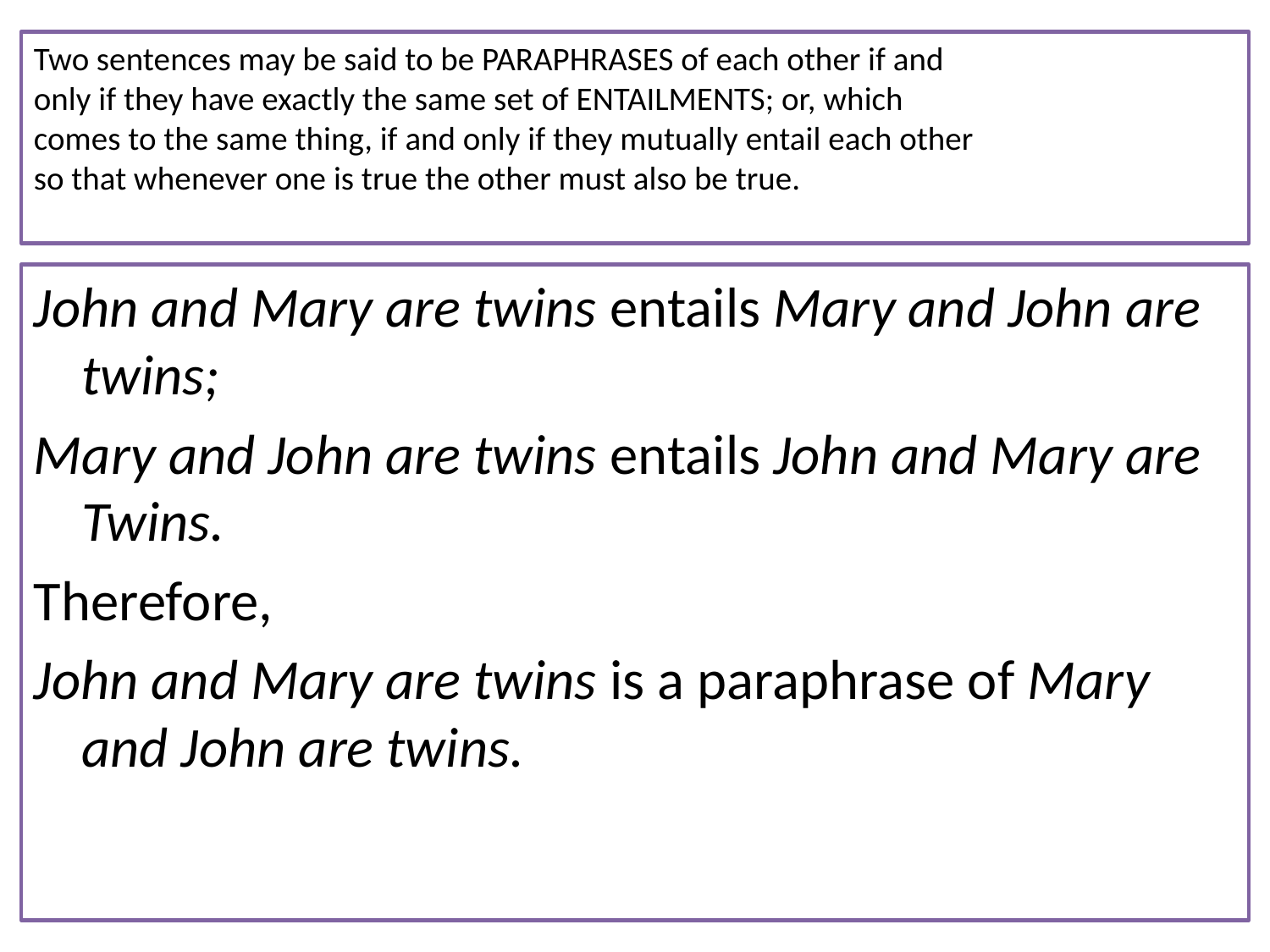

# Two sentences may be said to be PARAPHRASES of each other if and only if they have exactly the same set of ENTAILMENTS; or, which comes to the same thing, if and only if they mutually entail each other so that whenever one is true the other must also be true.
John and Mary are twins entails Mary and John are twins;
Mary and John are twins entails John and Mary are Twins.
Therefore,
John and Mary are twins is a paraphrase of Mary and John are twins.